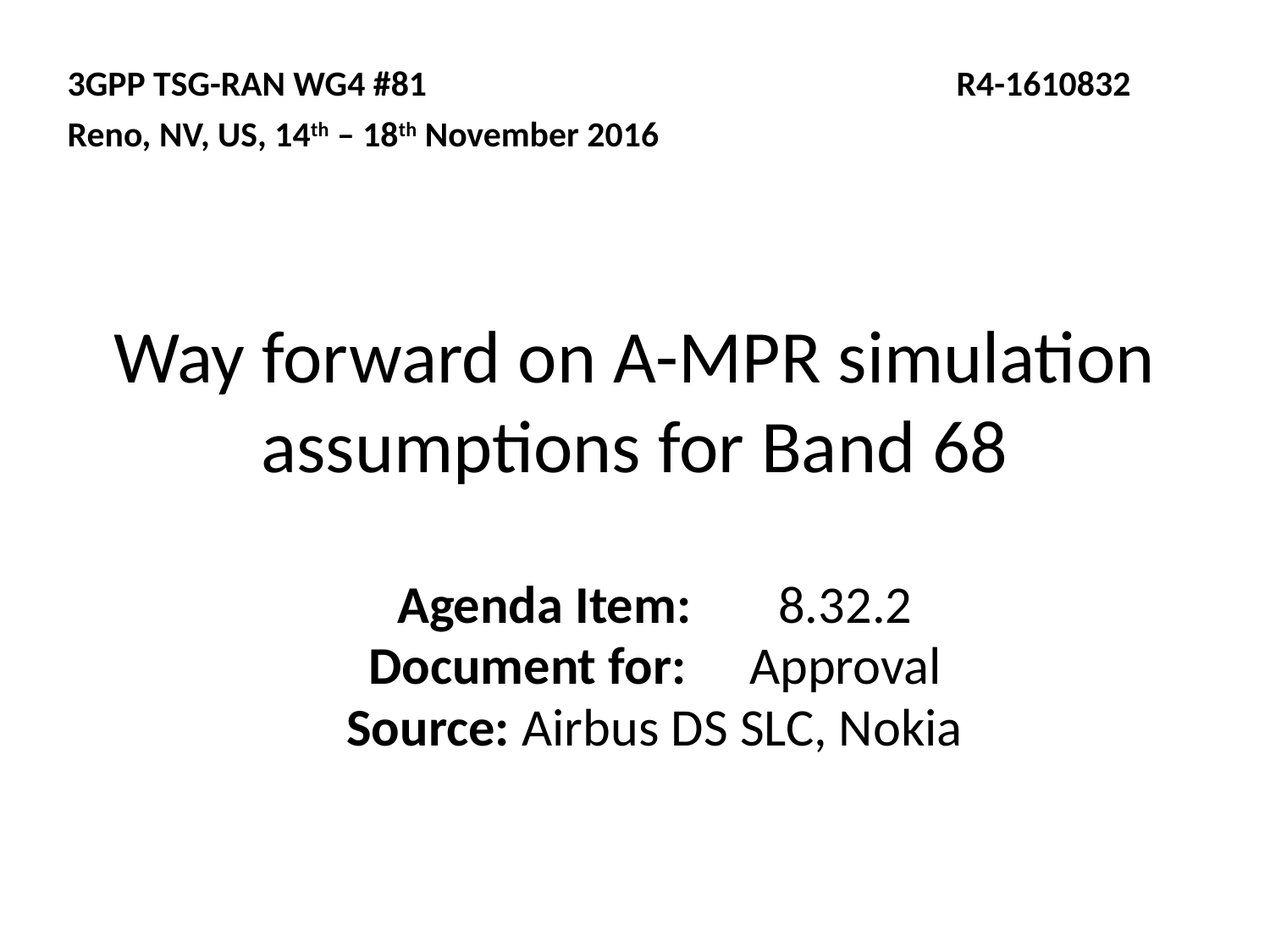

3GPP TSG-RAN WG4 #81					R4-1610832
Reno, NV, US, 14th – 18th November 2016
# Way forward on A-MPR simulation assumptions for Band 68
Agenda Item:	8.32.2
Document for:	Approval
Source: Airbus DS SLC, Nokia